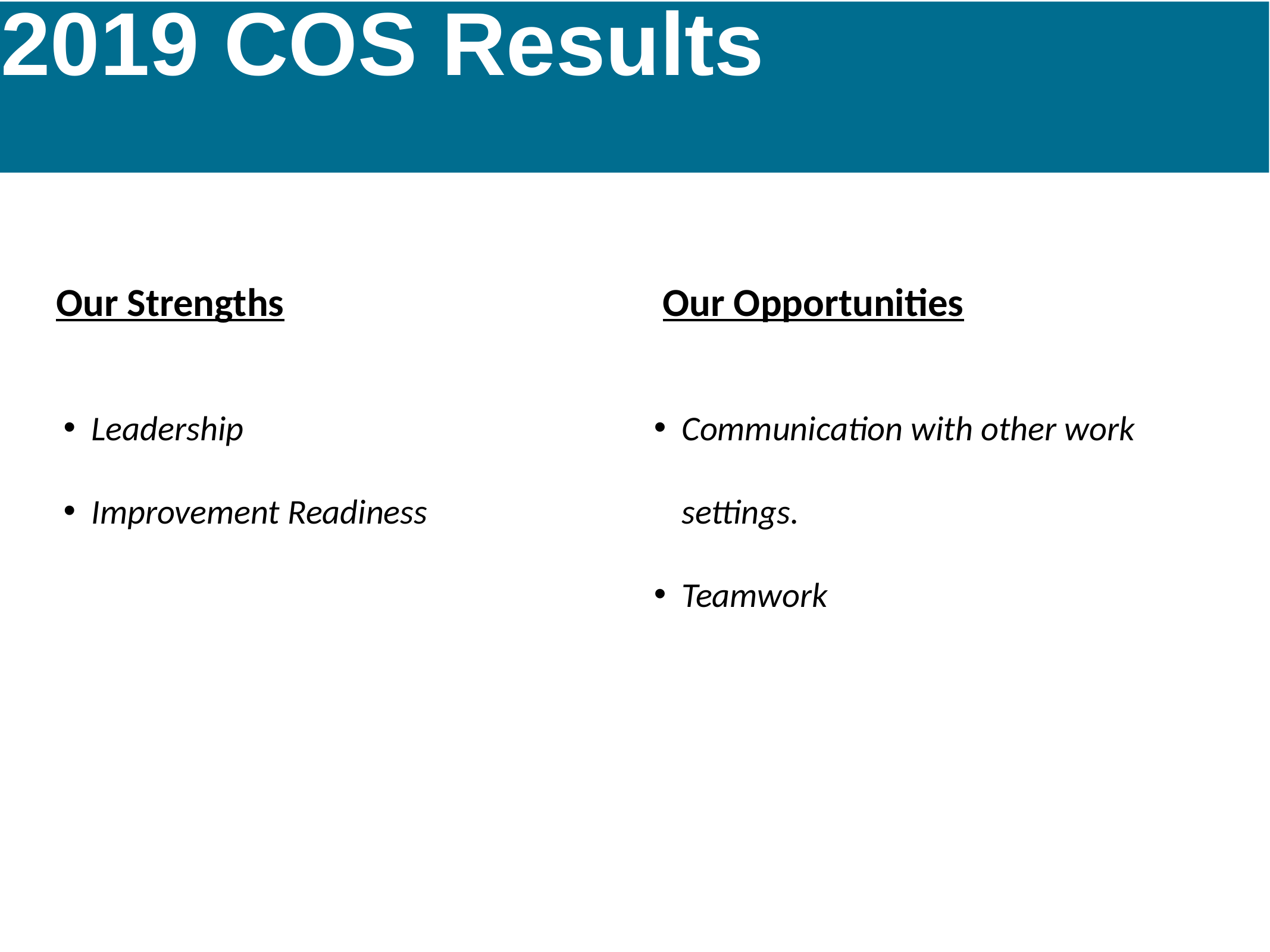

# 2019 COS Results
Our Strengths
Our Opportunities
Leadership
Improvement Readiness

Communication with other work settings.
Teamwork